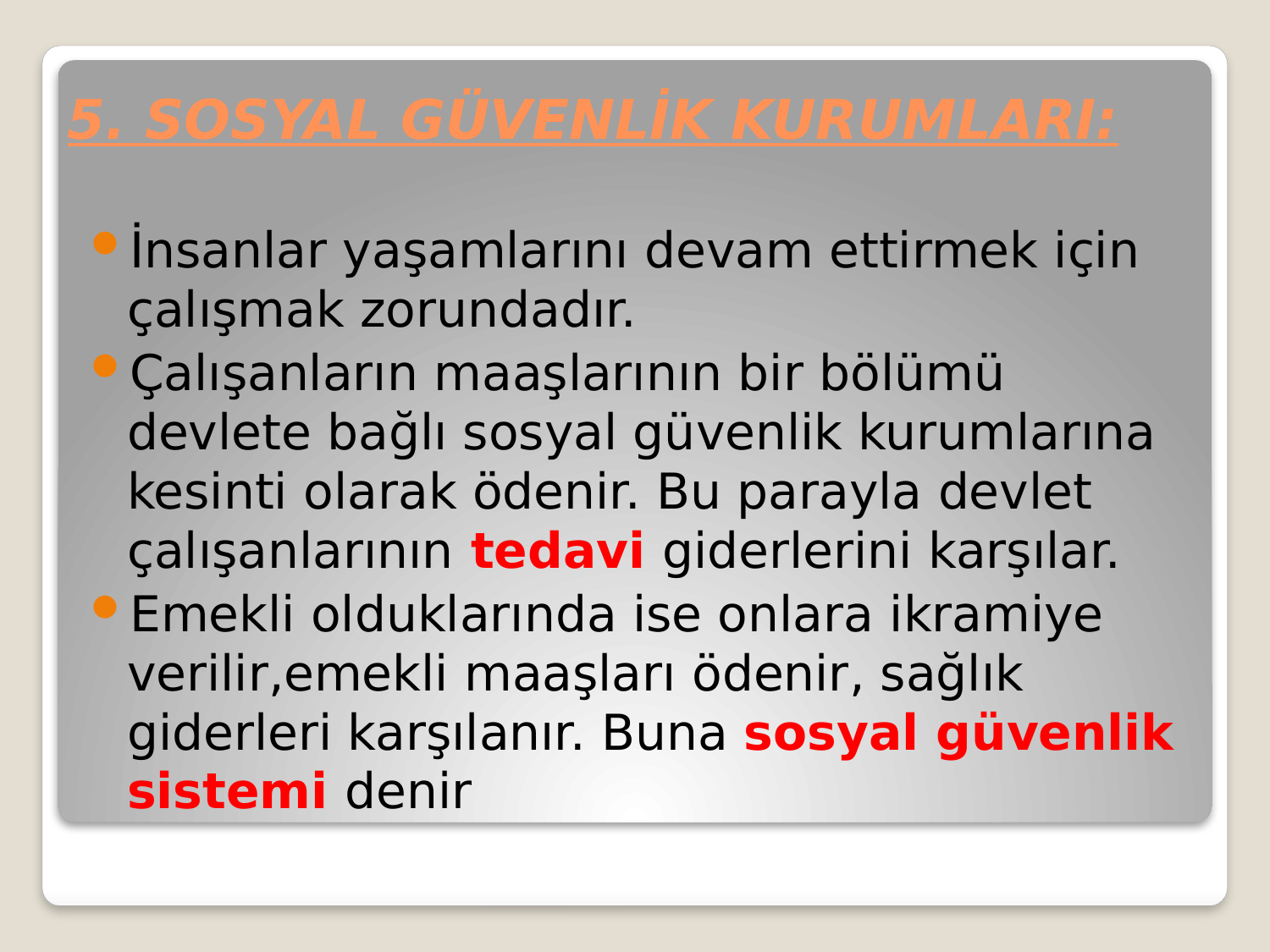

# 5. SOSYAL GÜVENLİK KURUMLARI:
İnsanlar yaşamlarını devam ettirmek için çalışmak zorundadır.
Çalışanların maaşlarının bir bölümü devlete bağlı sosyal güvenlik kurumlarına kesinti olarak ödenir. Bu parayla devlet çalışanlarının tedavi giderlerini karşılar.
Emekli olduklarında ise onlara ikramiye verilir,emekli maaşları ödenir, sağlık giderleri karşılanır. Buna sosyal güvenlik sistemi denir